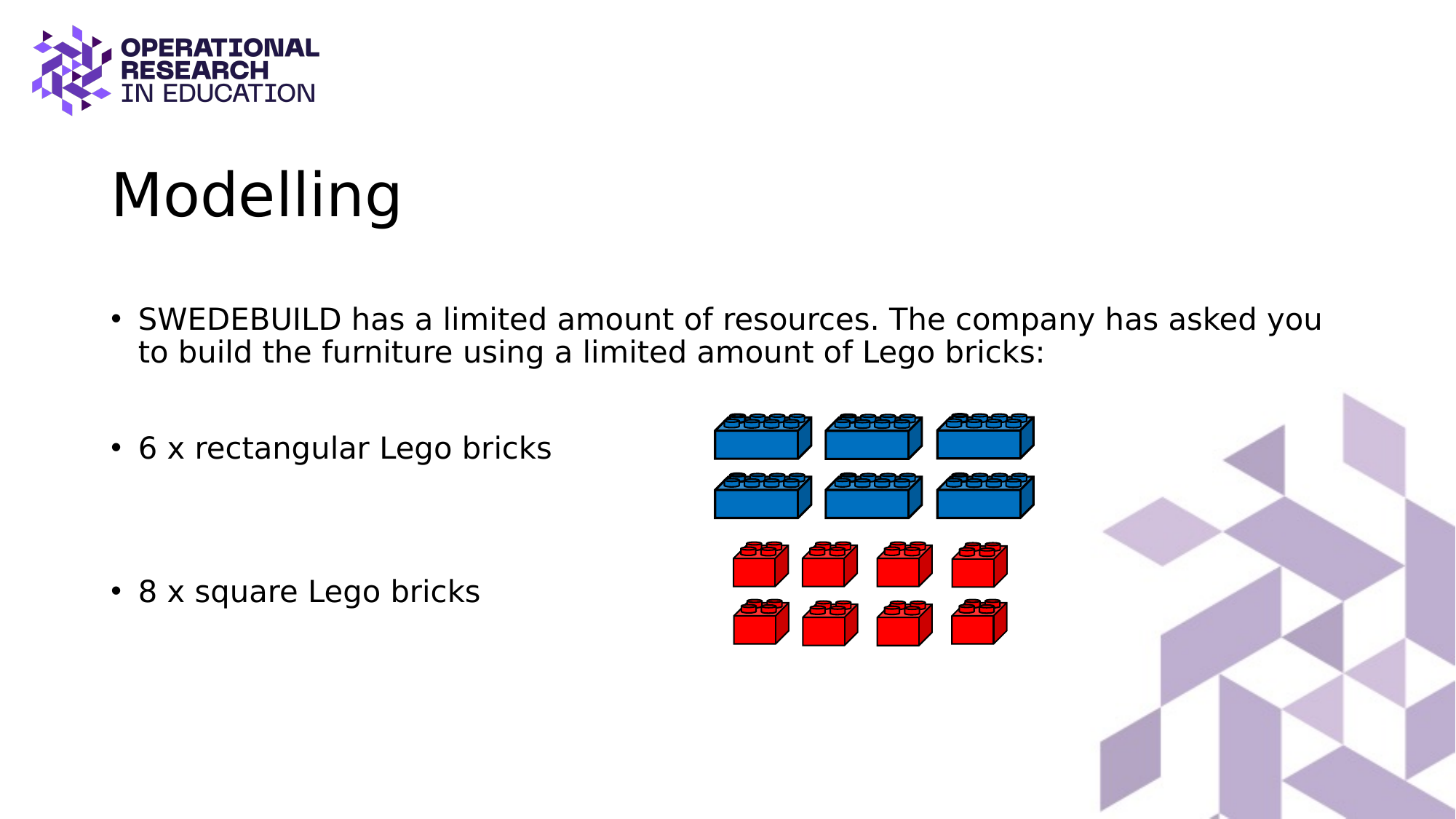

# Modelling
SWEDEBUILD has a limited amount of resources. The company has asked you to build the furniture using a limited amount of Lego bricks:

6 x rectangular Lego bricks

8 x square Lego bricks